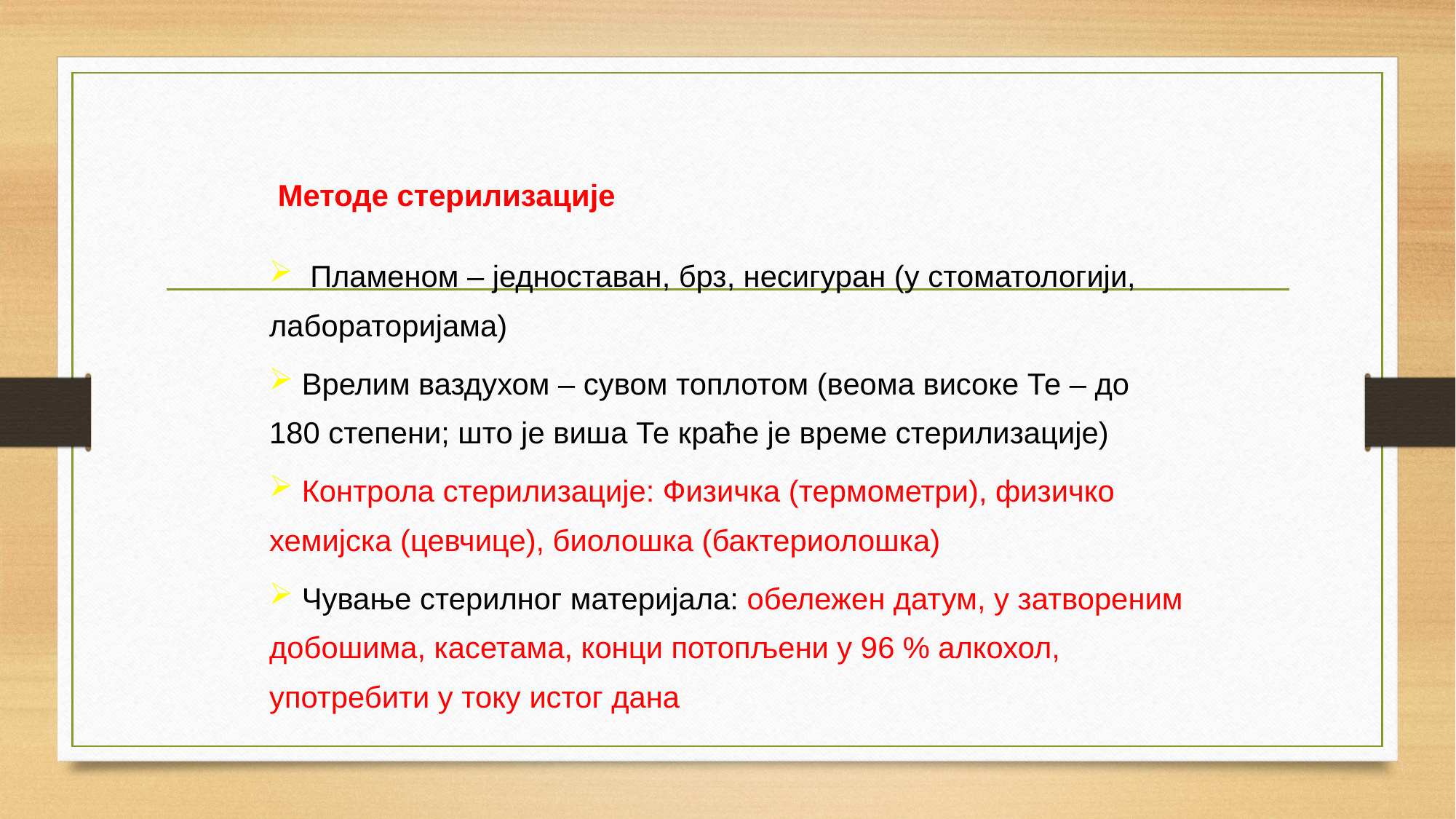

Методе стерилизације
  Пламеном – једноставан, брз, несигуран (у стоматологији, лабораторијама)
 Врелим ваздухом – сувом топлотом (веома високе Те – до 180 степени; што је виша Те краће је време стерилизације)
 Контрола стерилизације: Физичка (термометри), физичко хемијска (цевчице), биолошка (бактериолошка)
 Чување стерилног материјала: обележен датум, у затвореним добошима, касетама, конци потопљени у 96 % алкохол, употребити у току истог дана